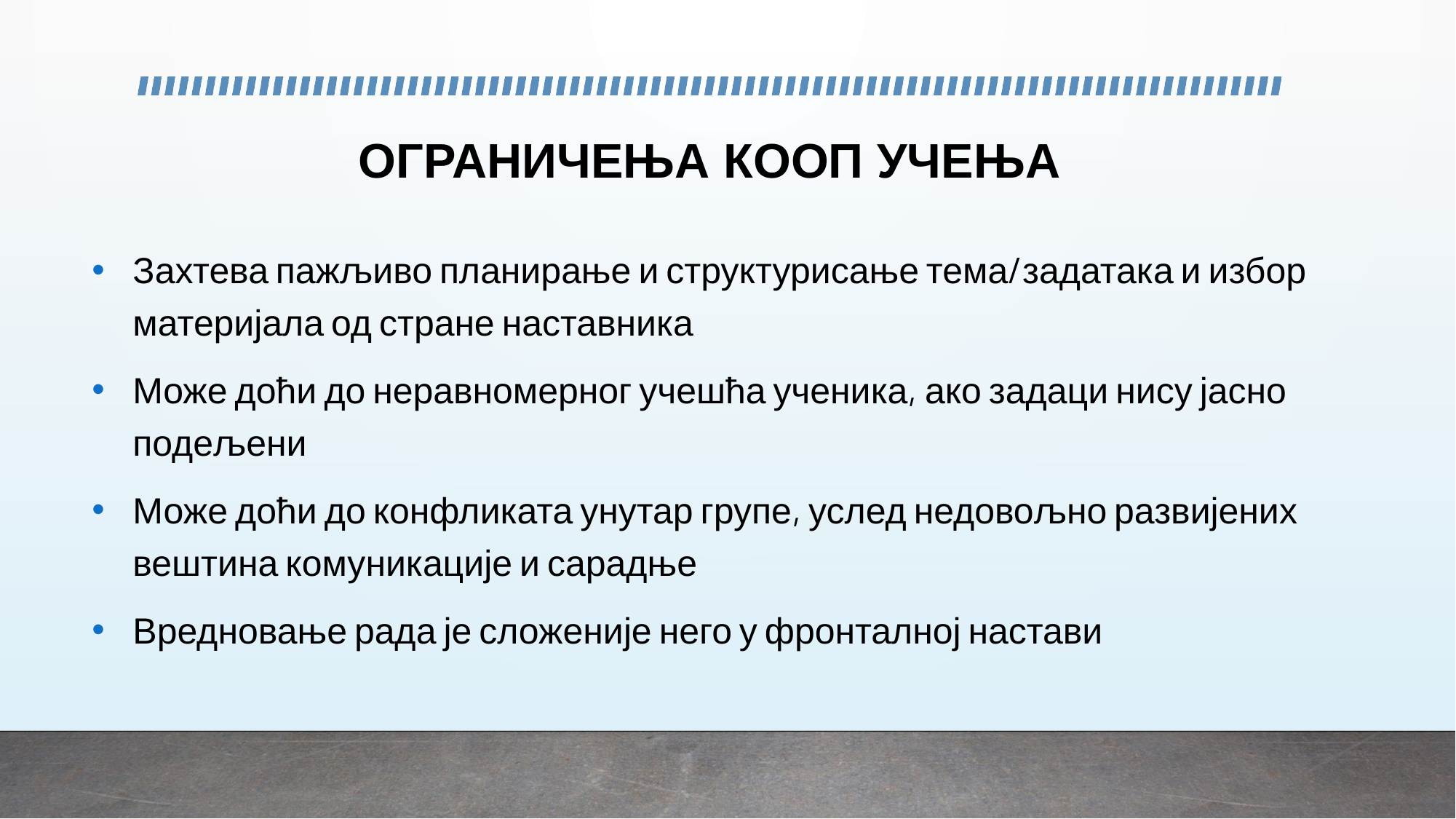

# ОГРАНИЧЕЊА КООП УЧЕЊА
Захтева пажљиво планирање и структурисање тема/задатака и избор материјала од стране наставника
Може доћи до неравномерног учешћа ученика, ако задаци нису јасно подељени
Може доћи до конфликата унутар групе, услед недовољно развијених вештина комуникације и сарадње
Вредновање рада је сложеније него у фронталној настави